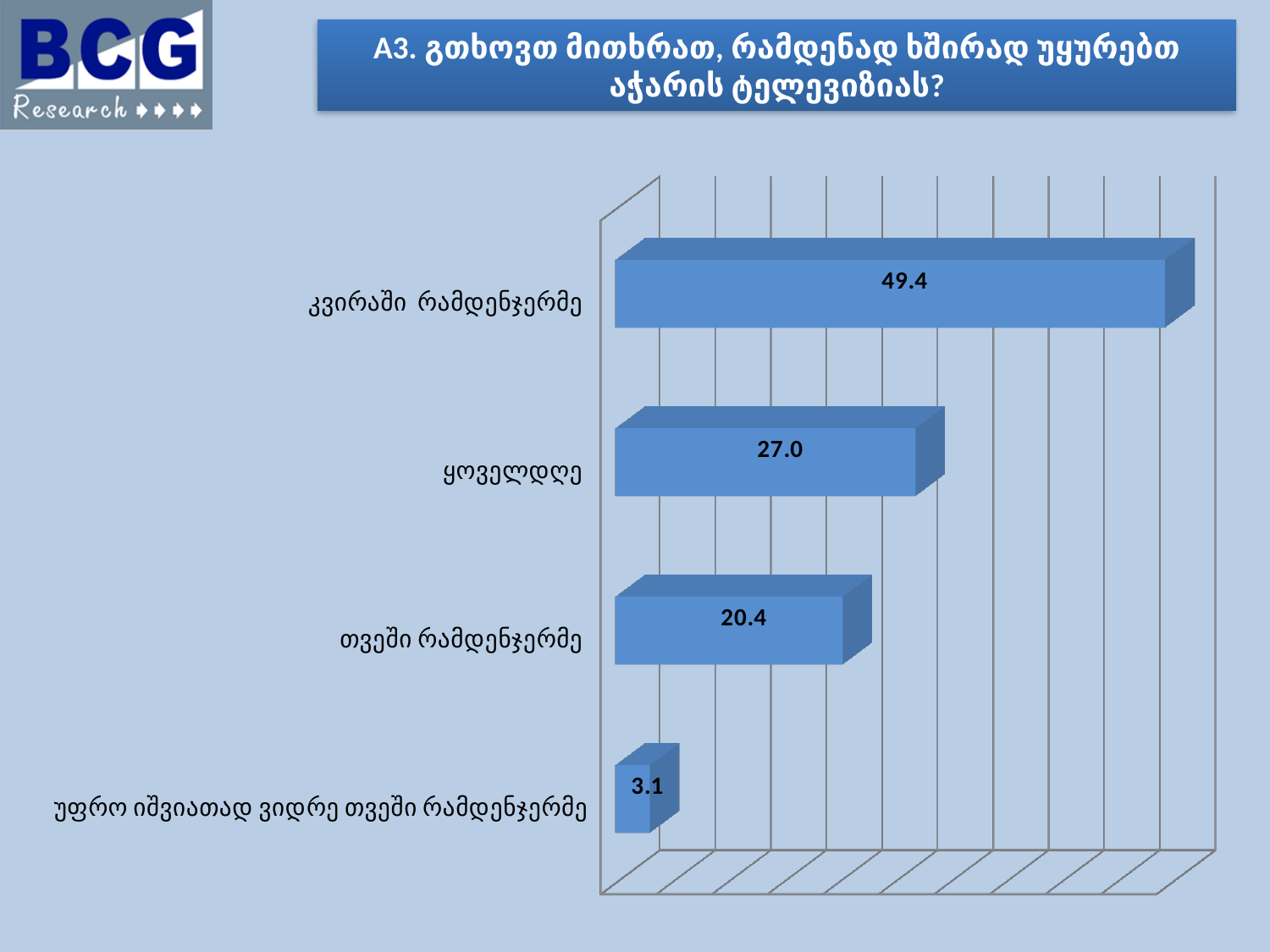

# A3. გთხოვთ მითხრათ, რამდენად ხშირად უყურებთ აჭარის ტელევიზიას?

[unsupported chart]